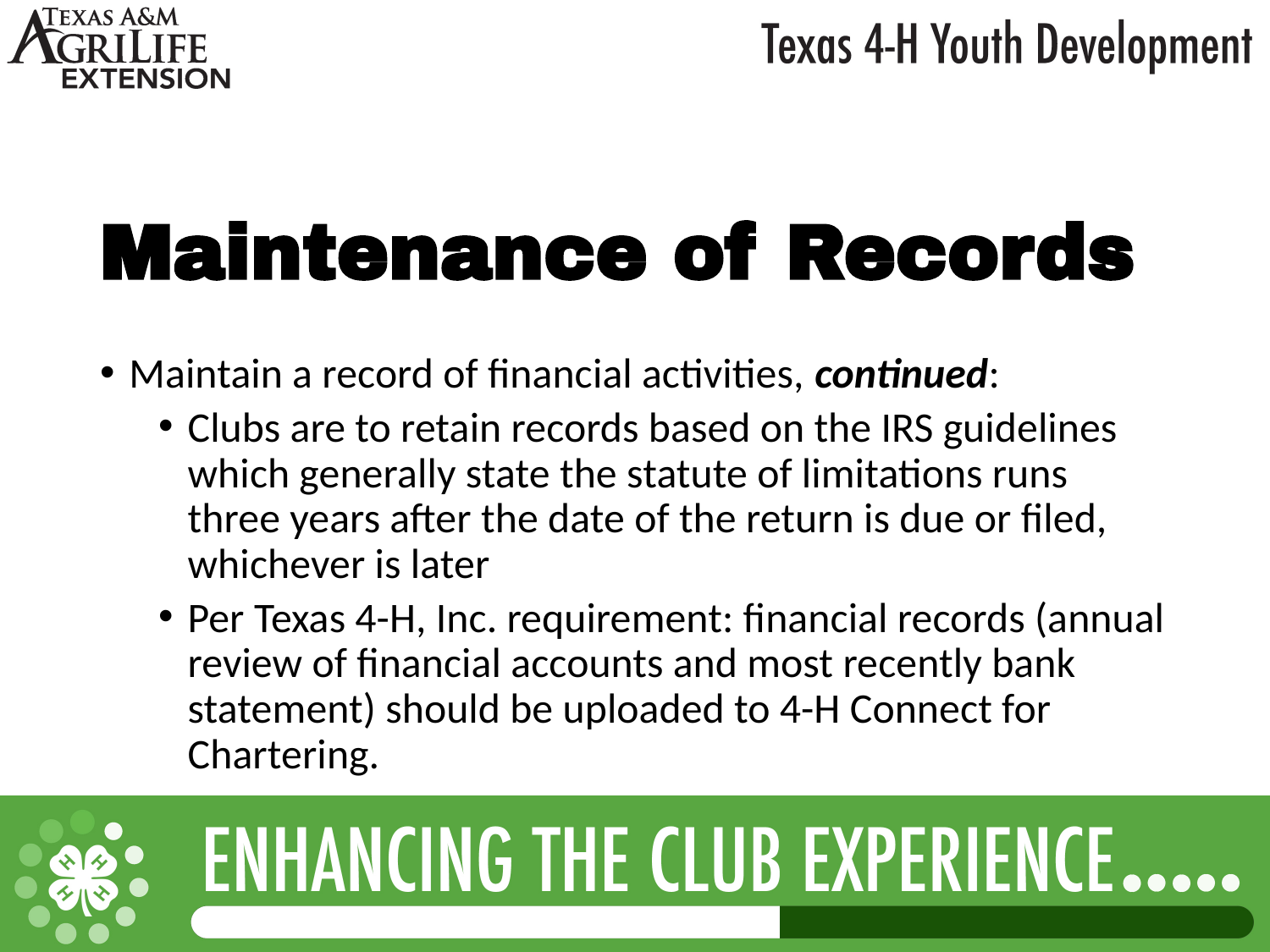

# Maintenance of Records
Maintain a record of financial activities, continued:
Clubs are to retain records based on the IRS guidelines which generally state the statute of limitations runs three years after the date of the return is due or filed, whichever is later
Per Texas 4-H, Inc. requirement: financial records (annual review of financial accounts and most recently bank statement) should be uploaded to 4-H Connect for Chartering.